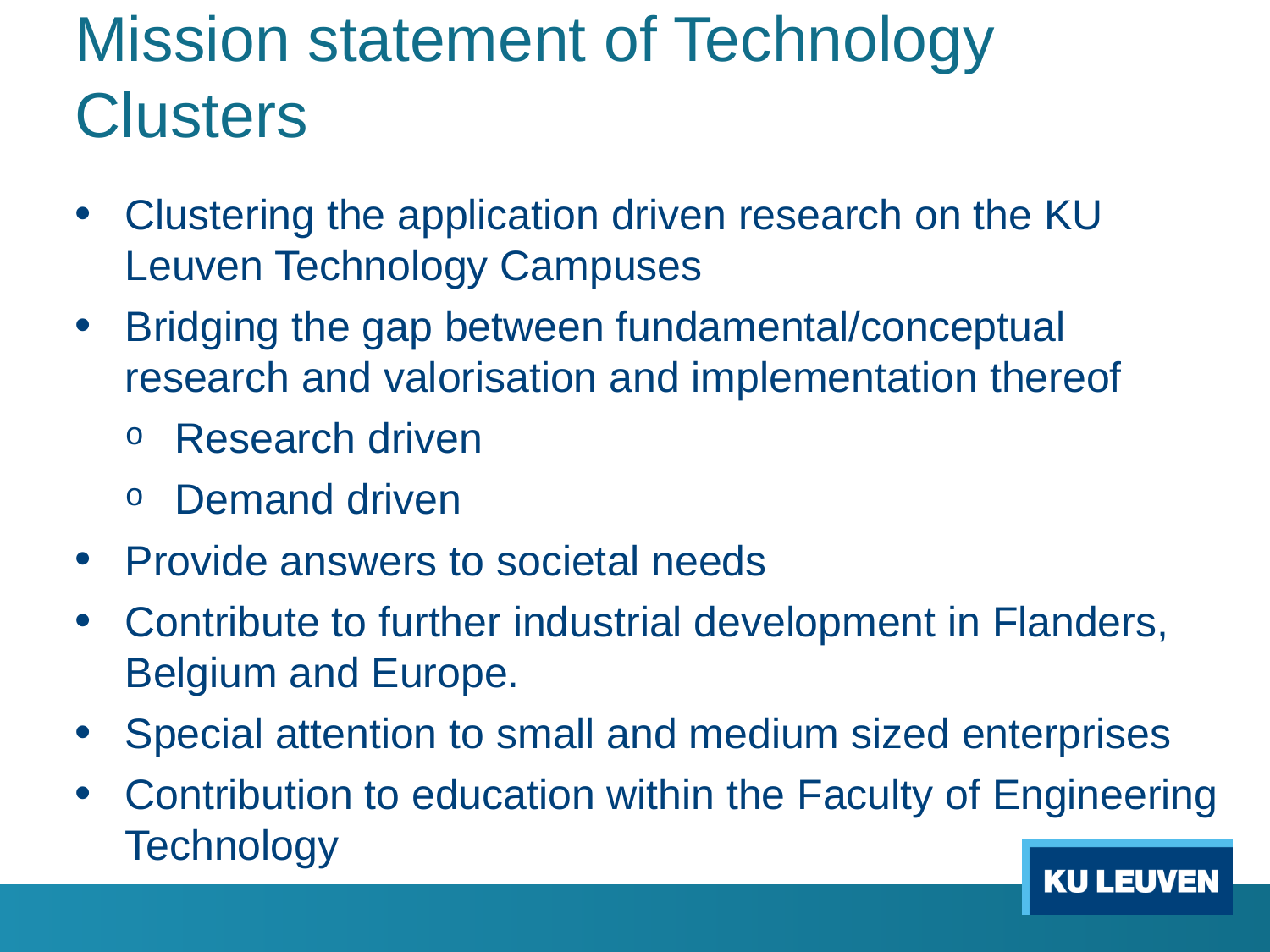

# Mission statement of Technology Clusters
Clustering the application driven research on the KU Leuven Technology Campuses
Bridging the gap between fundamental/conceptual research and valorisation and implementation thereof
Research driven
Demand driven
Provide answers to societal needs
Contribute to further industrial development in Flanders, Belgium and Europe.
Special attention to small and medium sized enterprises
Contribution to education within the Faculty of Engineering Technology